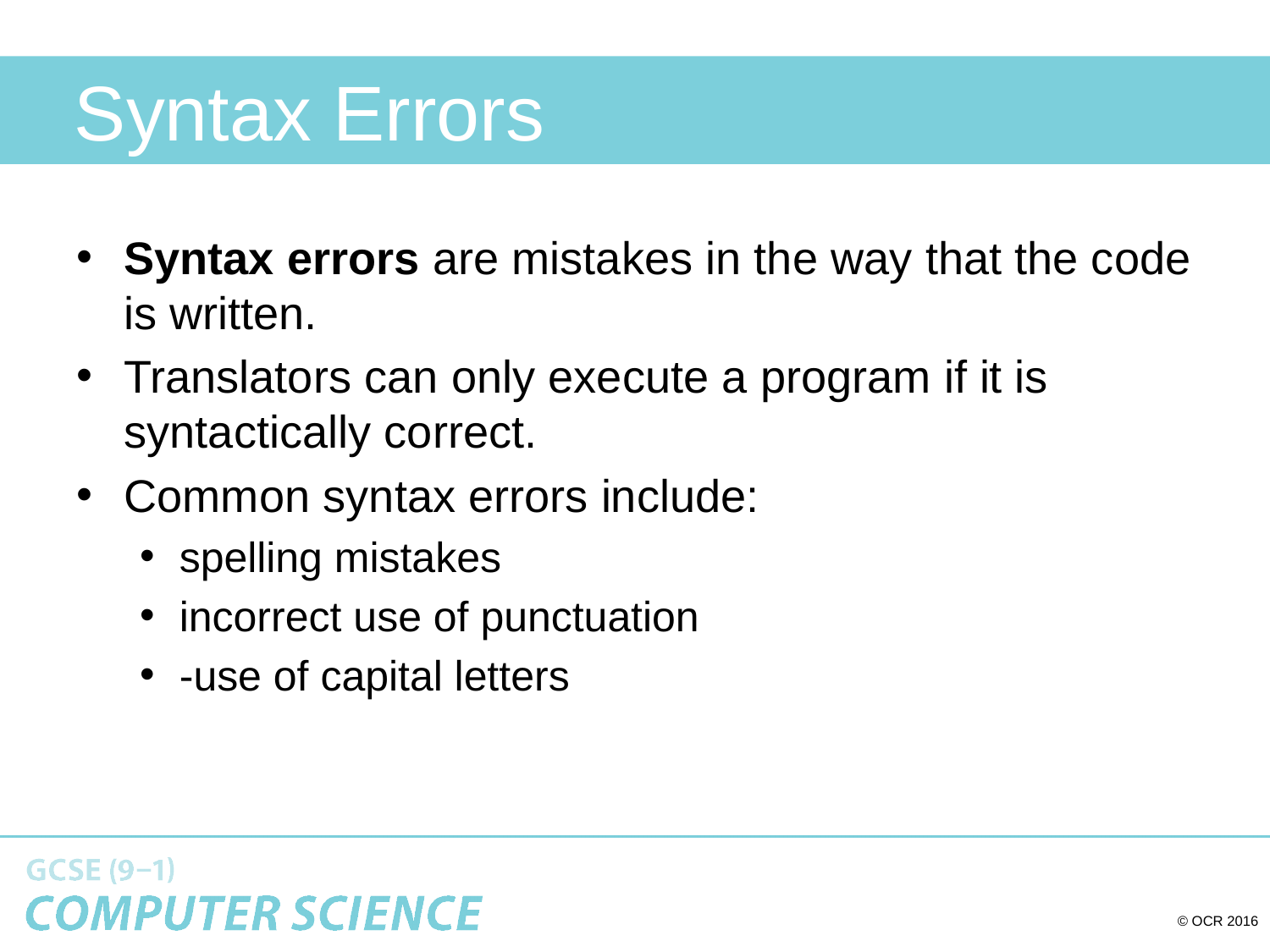

# Syntax Errors
Syntax errors are mistakes in the way that the code is written.
Translators can only execute a program if it is syntactically correct.
Common syntax errors include:
spelling mistakes
incorrect use of punctuation
-use of capital letters